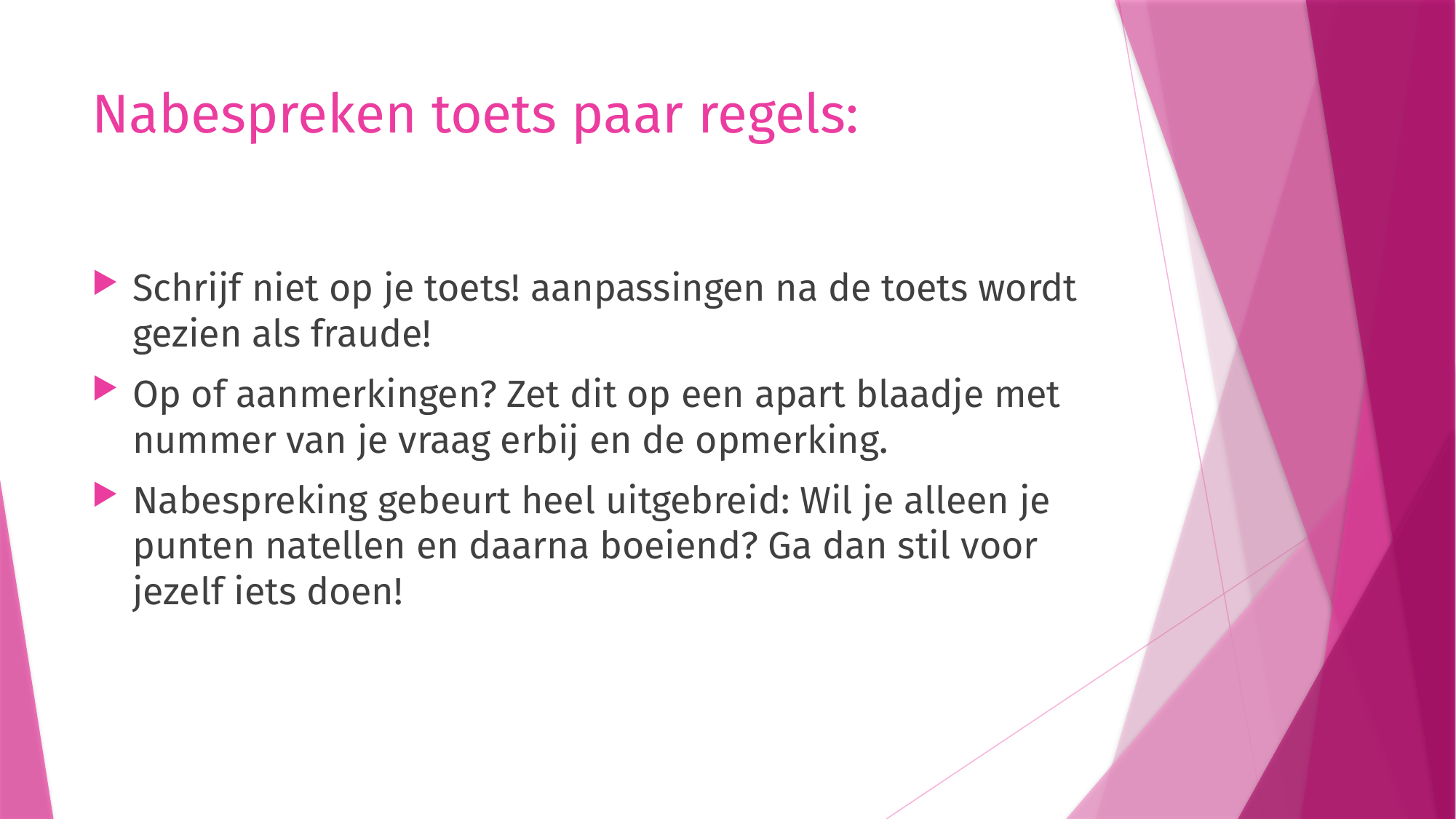

# Nabespreken toets paar regels:
Schrijf niet op je toets! aanpassingen na de toets wordt gezien als fraude!
Op of aanmerkingen? Zet dit op een apart blaadje met nummer van je vraag erbij en de opmerking.
Nabespreking gebeurt heel uitgebreid: Wil je alleen je punten natellen en daarna boeiend? Ga dan stil voor jezelf iets doen!